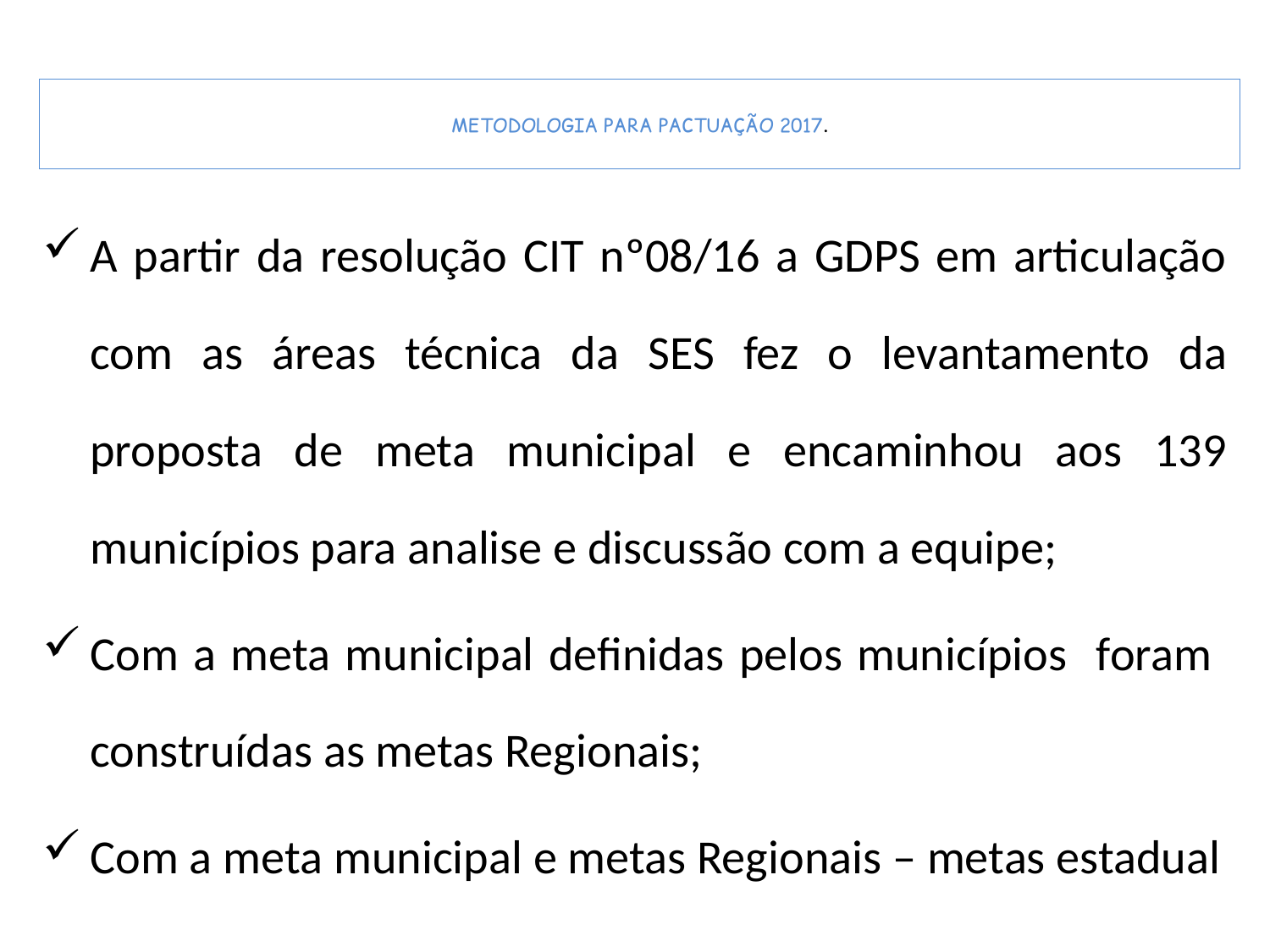

# METODOLOGIA PARA PACTUAÇÃO 2017.
A partir da resolução CIT nº08/16 a GDPS em articulação com as áreas técnica da SES fez o levantamento da proposta de meta municipal e encaminhou aos 139 municípios para analise e discussão com a equipe;
Com a meta municipal definidas pelos municípios  foram  construídas as metas Regionais;
Com a meta municipal e metas Regionais – metas estadual